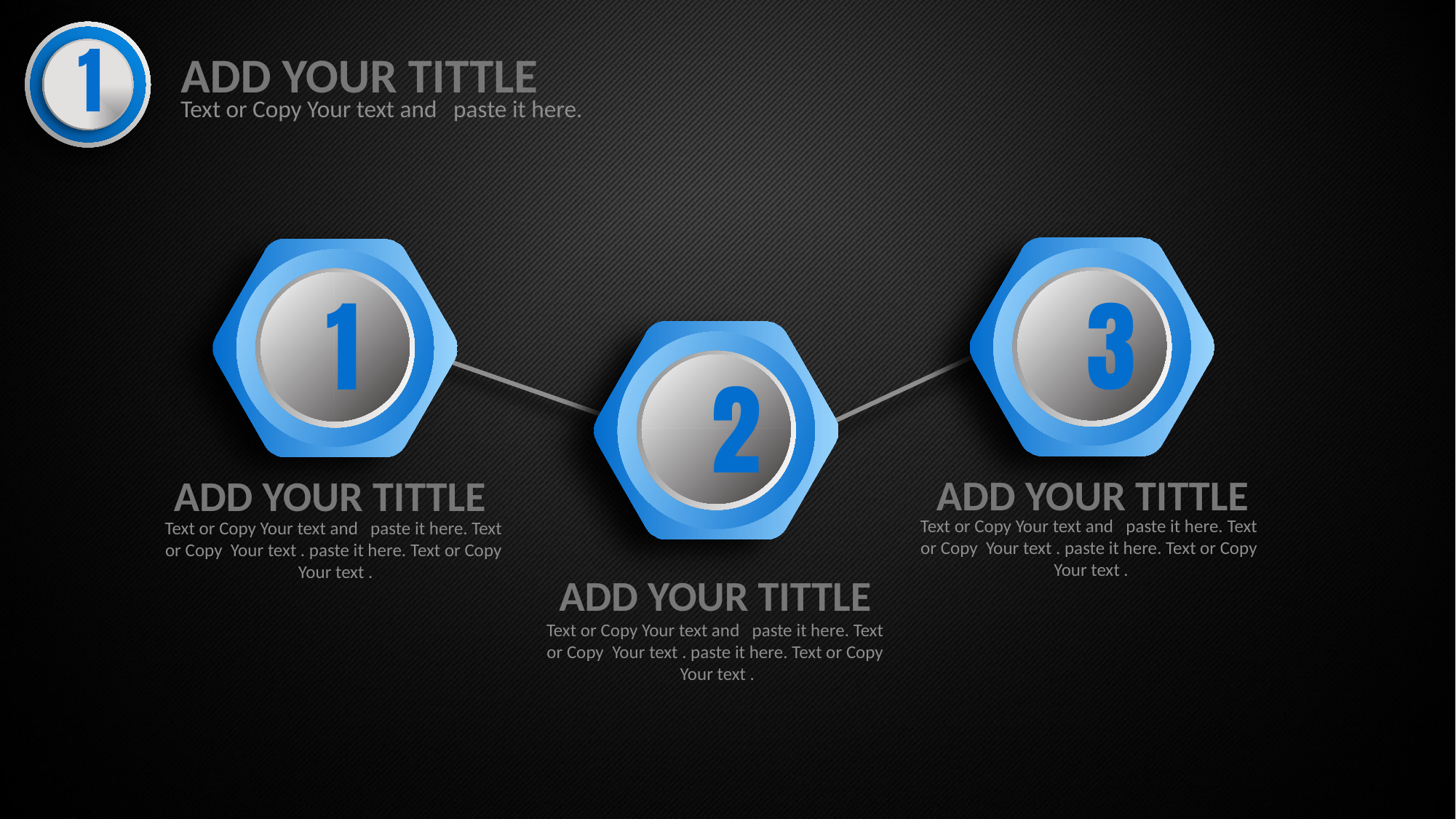

1
ADD YOUR TITTLE
Text or Copy Your text and   paste it here.

3

1

2
ADD YOUR TITTLE
ADD YOUR TITTLE
Text or Copy Your text and   paste it here. Text or Copy  Your text . paste it here. Text or Copy  Your text .
Text or Copy Your text and   paste it here. Text or Copy  Your text . paste it here. Text or Copy  Your text .
ADD YOUR TITTLE
Text or Copy Your text and   paste it here. Text or Copy  Your text . paste it here. Text or Copy  Your text .